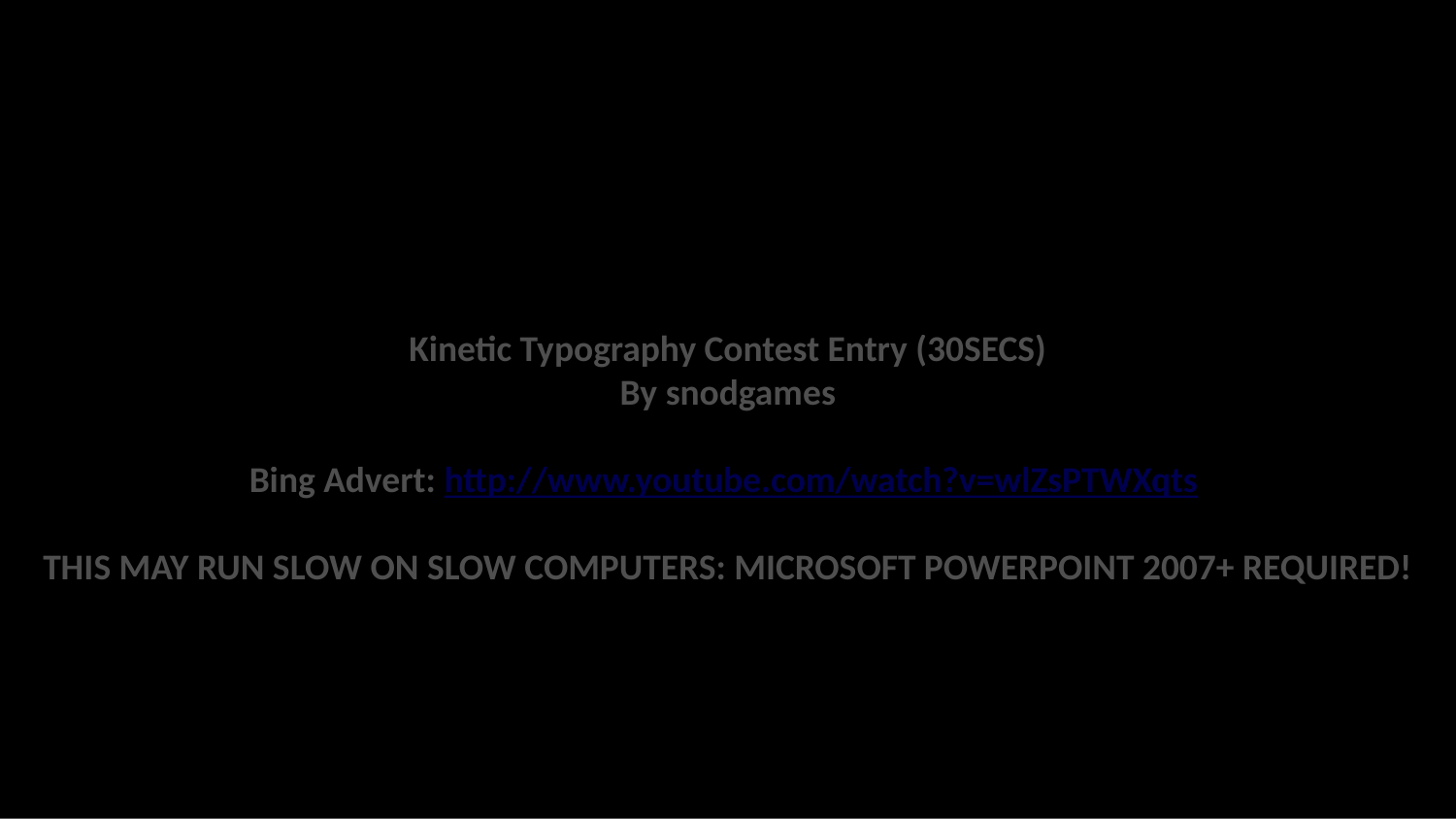

Kinetic Typography Contest Entry (30SECS)
By snodgames

Bing Advert: http://www.youtube.com/watch?v=wlZsPTWXqts

THIS MAY RUN SLOW ON SLOW COMPUTERS: MICROSOFT POWERPOINT 2007+ REQUIRED!